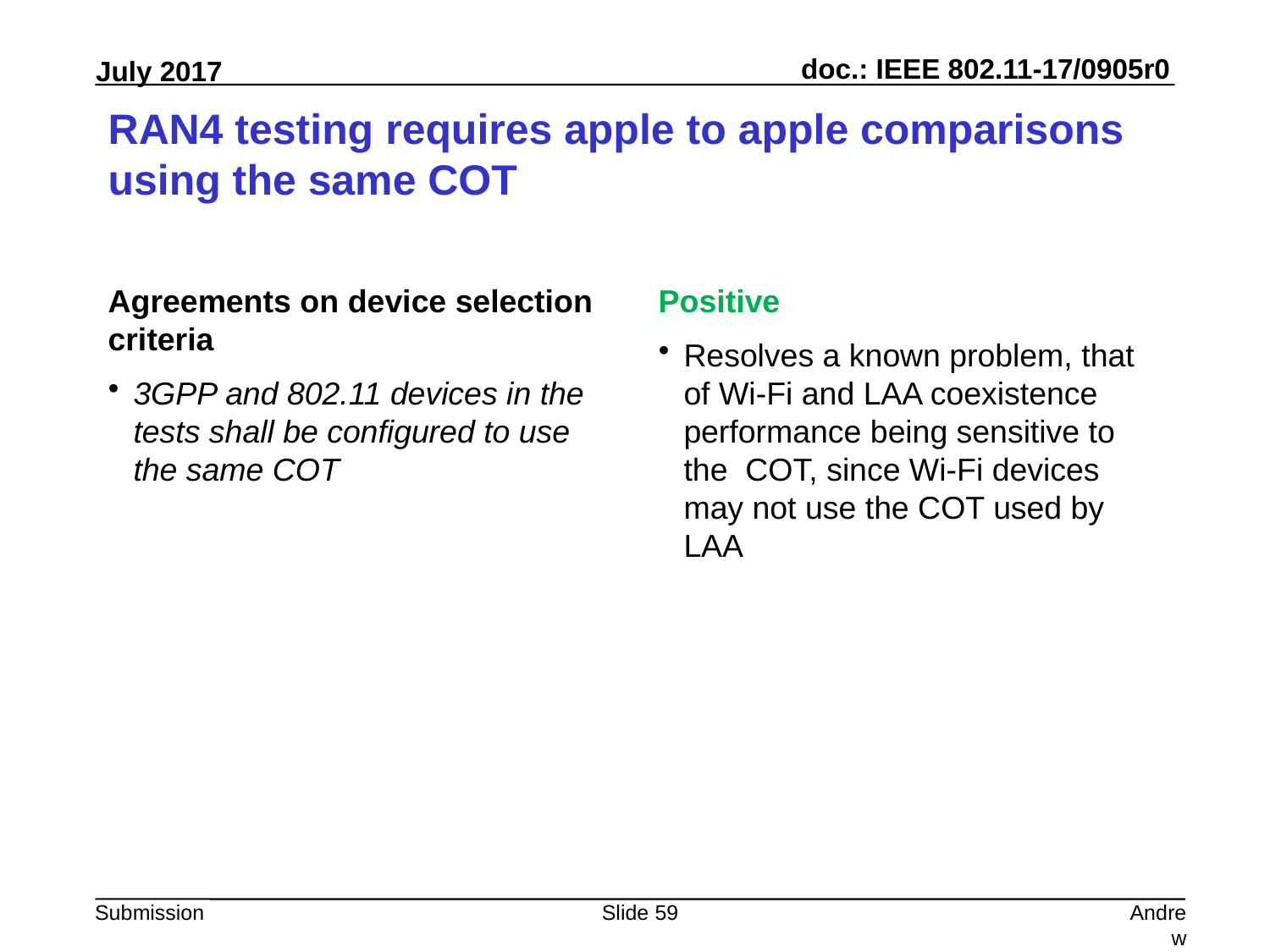

# RAN4 testing requires apple to apple comparisons using the same COT
Agreements on device selection criteria
3GPP and 802.11 devices in the tests shall be configured to use the same COT
Positive
Resolves a known problem, that of Wi-Fi and LAA coexistence performance being sensitive to the  COT, since Wi-Fi devices may not use the COT used by LAA
Slide 59
Andrew Myles, Cisco